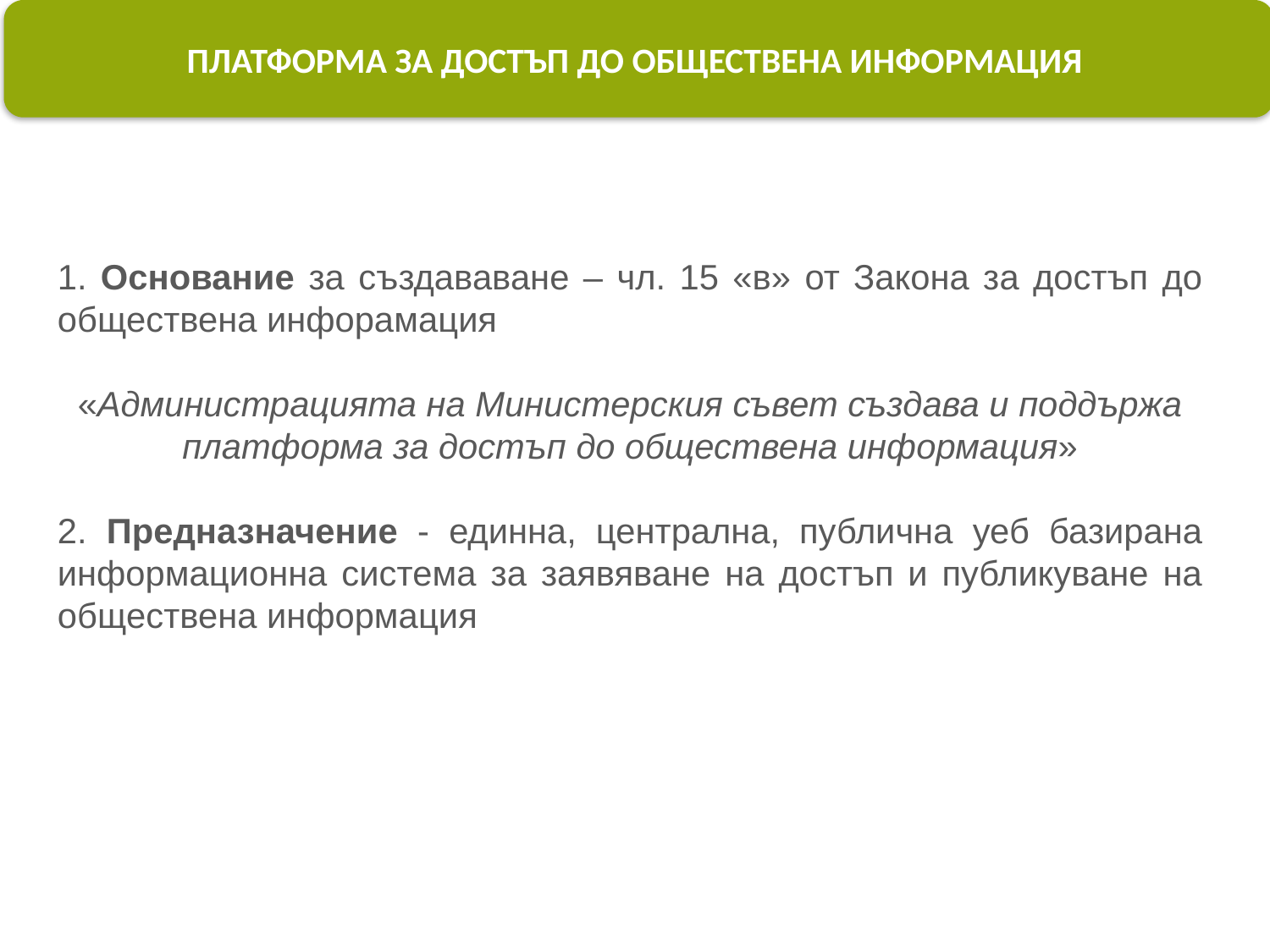

ПЛАТФОРМА ЗА ДОСТЪП ДО ОБЩЕСТВЕНА ИНФОРМАЦИЯ

1. Основание за създававане – чл. 15 «в» от Закона за достъп до обществена инфорамация

«Администрацията на Министерския съвет създава и поддържа платформа за достъп до обществена информация»

2. Предназначение - единна, централна, публична уеб базирана информационна система за заявяване на достъп и публикуване на обществена информация